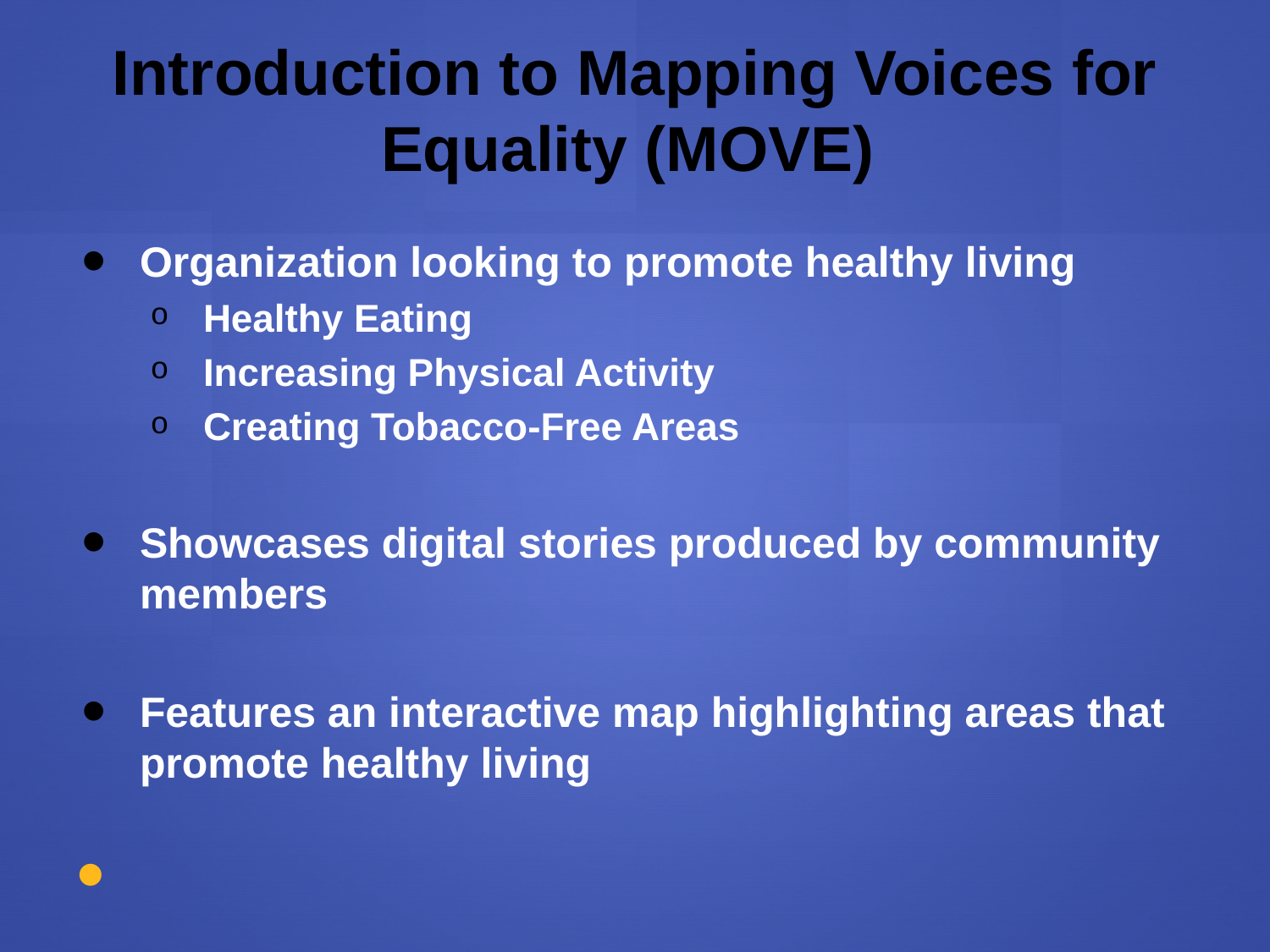

# Introduction to Mapping Voices for Equality (MOVE)
Organization looking to promote healthy living
Healthy Eating
Increasing Physical Activity
Creating Tobacco-Free Areas

Showcases digital stories produced by community members

Features an interactive map highlighting areas that promote healthy living